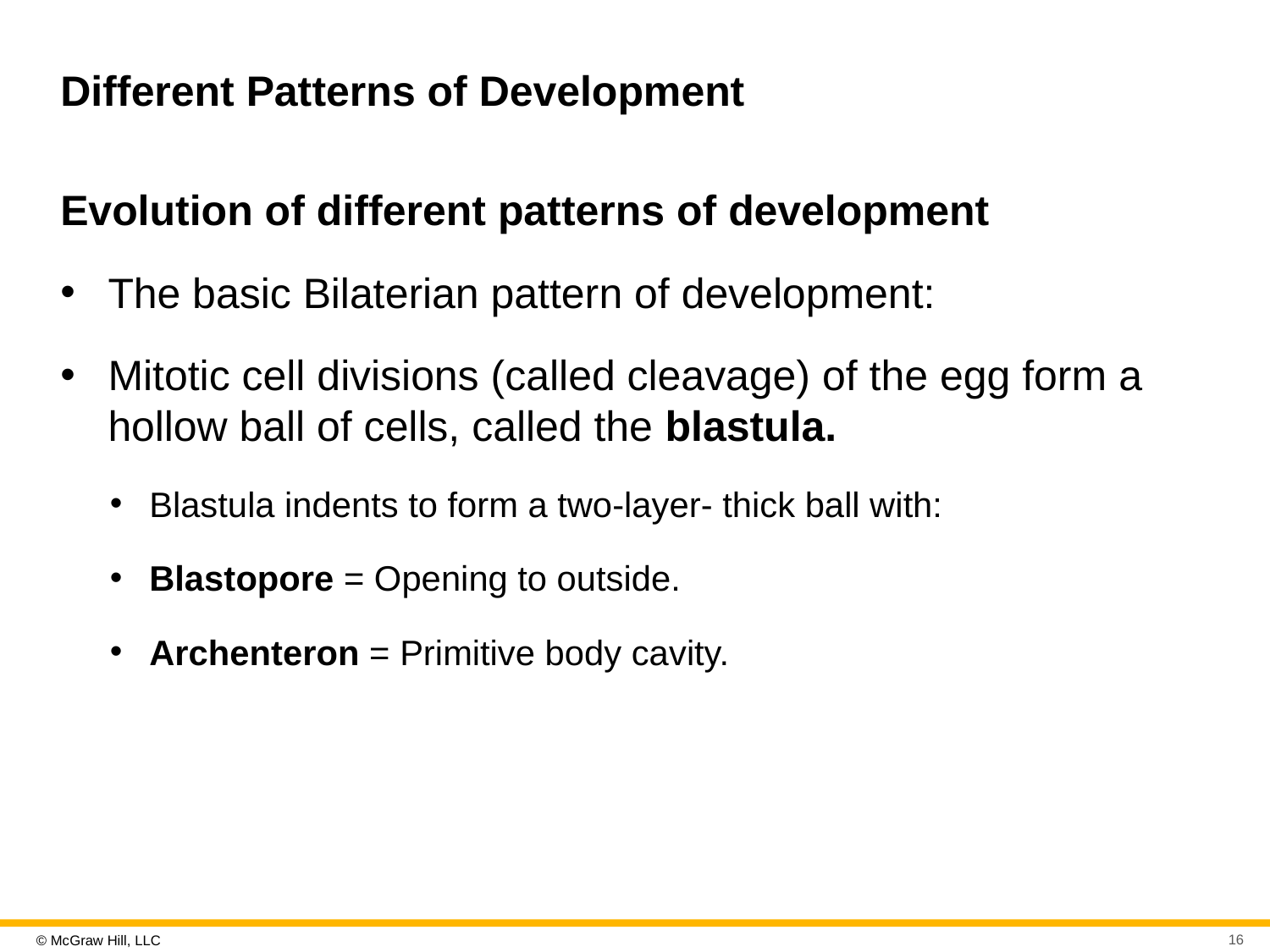

# Different Patterns of Development
Evolution of different patterns of development
The basic Bilaterian pattern of development:
Mitotic cell divisions (called cleavage) of the egg form a hollow ball of cells, called the blastula.
Blastula indents to form a two-layer- thick ball with:
Blastopore = Opening to outside.
Archenteron = Primitive body cavity.
16